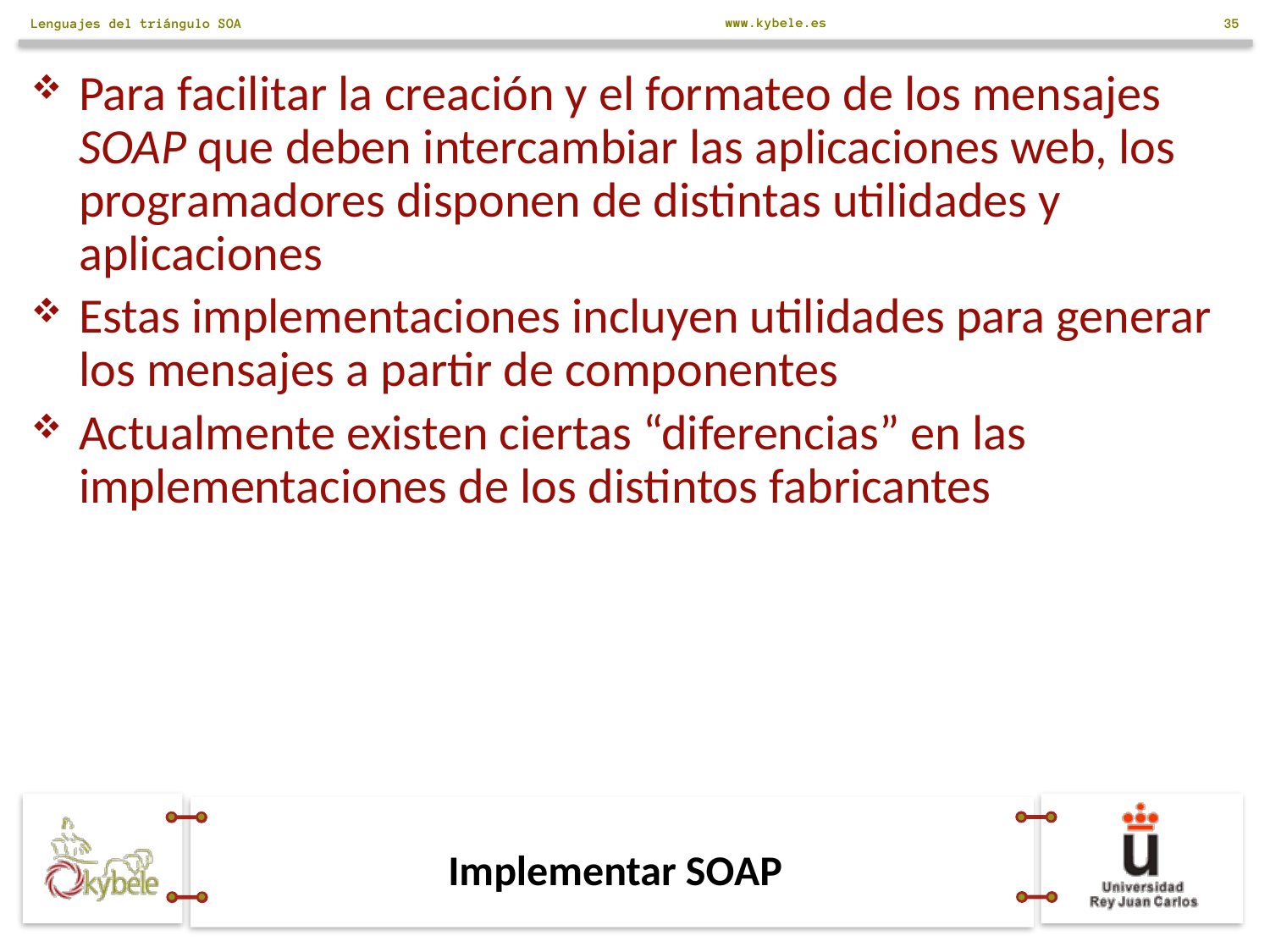

Lenguajes del triángulo SOA
35
Para facilitar la creación y el formateo de los mensajes SOAP que deben intercambiar las aplicaciones web, los programadores disponen de distintas utilidades y aplicaciones
Estas implementaciones incluyen utilidades para generar los mensajes a partir de componentes
Actualmente existen ciertas “diferencias” en las implementaciones de los distintos fabricantes
# Implementar SOAP